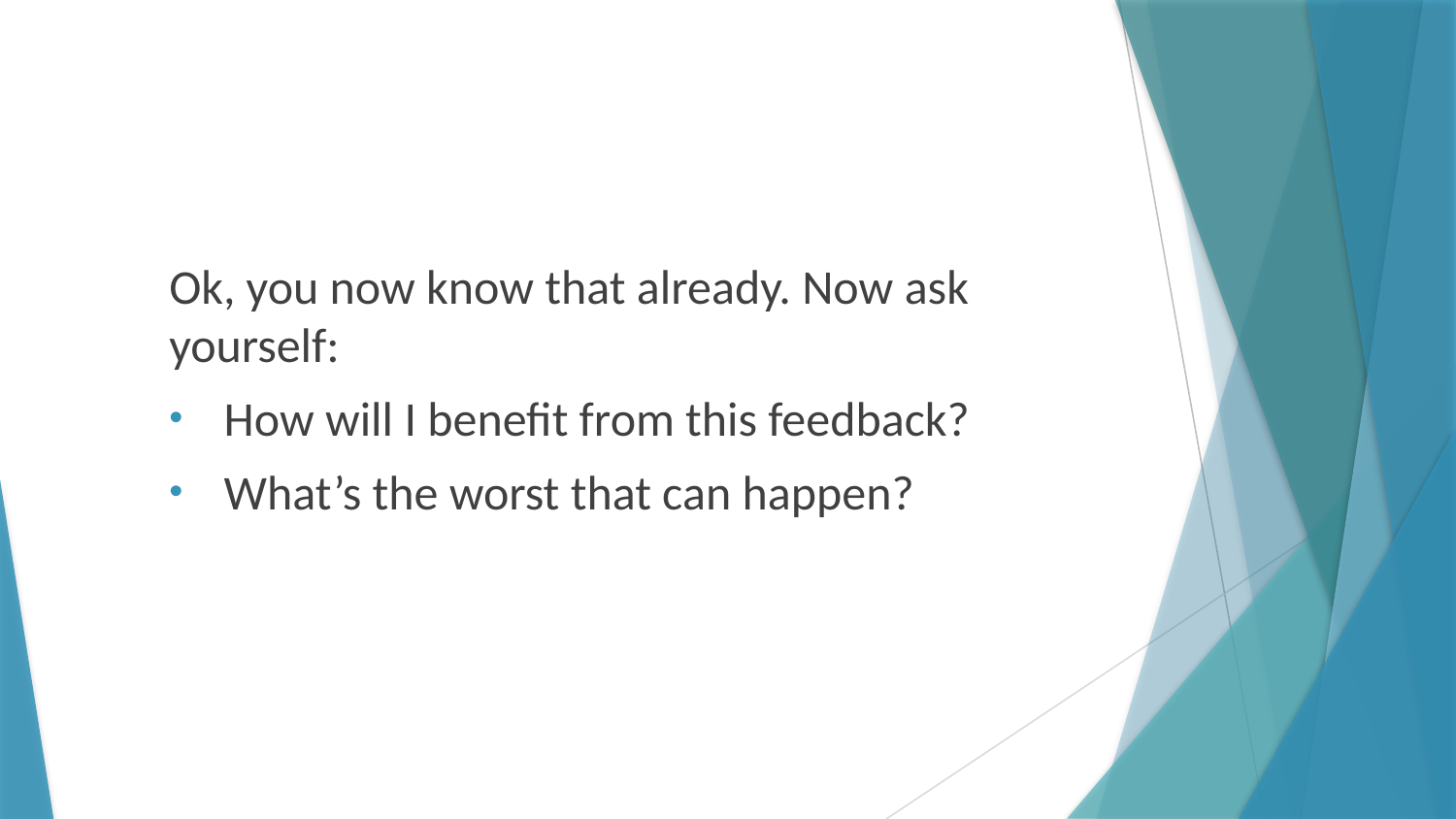

Ok, you now know that already. Now ask yourself:
How will I benefit from this feedback?
What’s the worst that can happen?